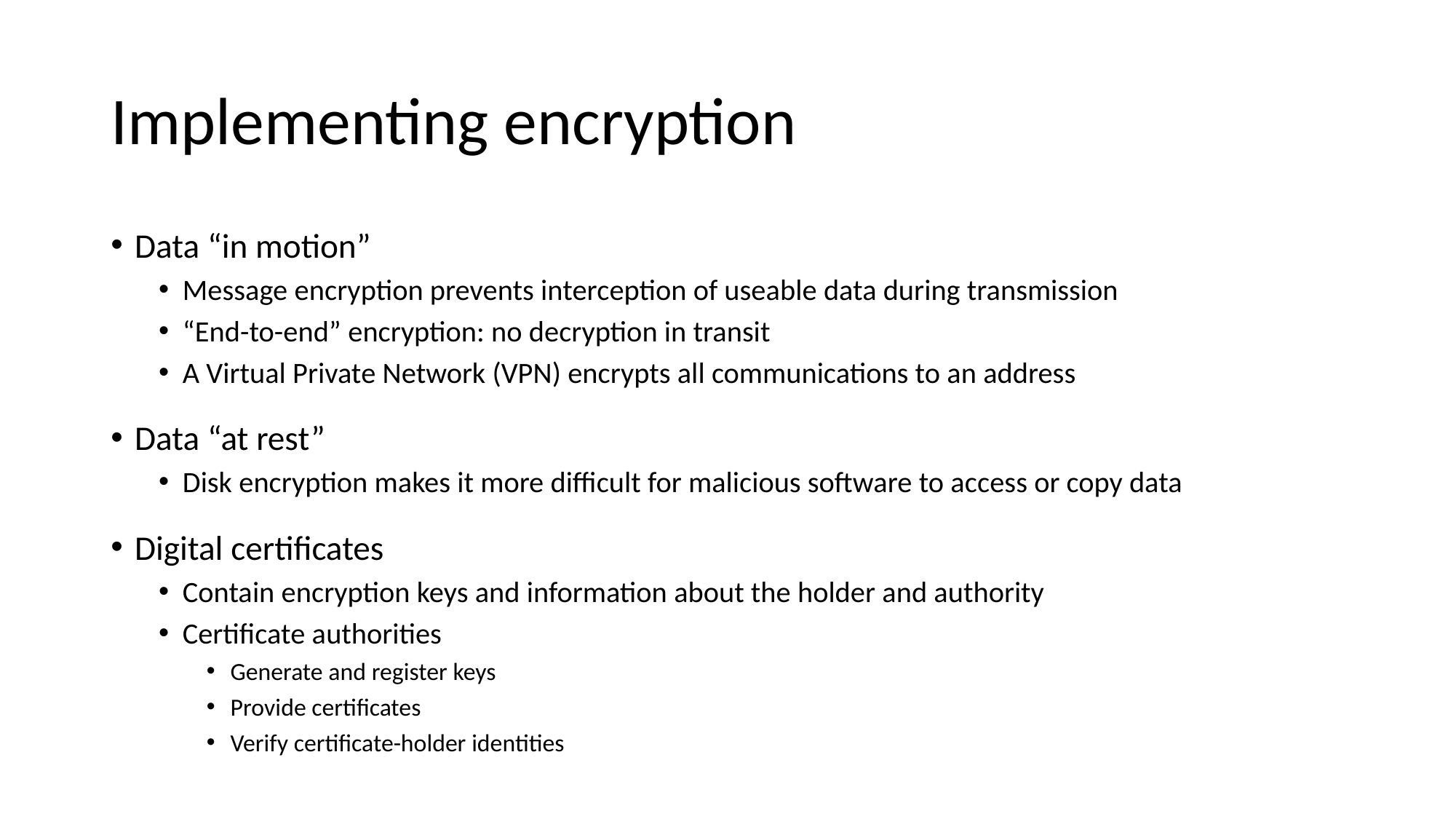

# Implementing encryption
Data “in motion”
Message encryption prevents interception of useable data during transmission
“End-to-end” encryption: no decryption in transit
A Virtual Private Network (VPN) encrypts all communications to an address
Data “at rest”
Disk encryption makes it more difficult for malicious software to access or copy data
Digital certificates
Contain encryption keys and information about the holder and authority
Certificate authorities
Generate and register keys
Provide certificates
Verify certificate-holder identities